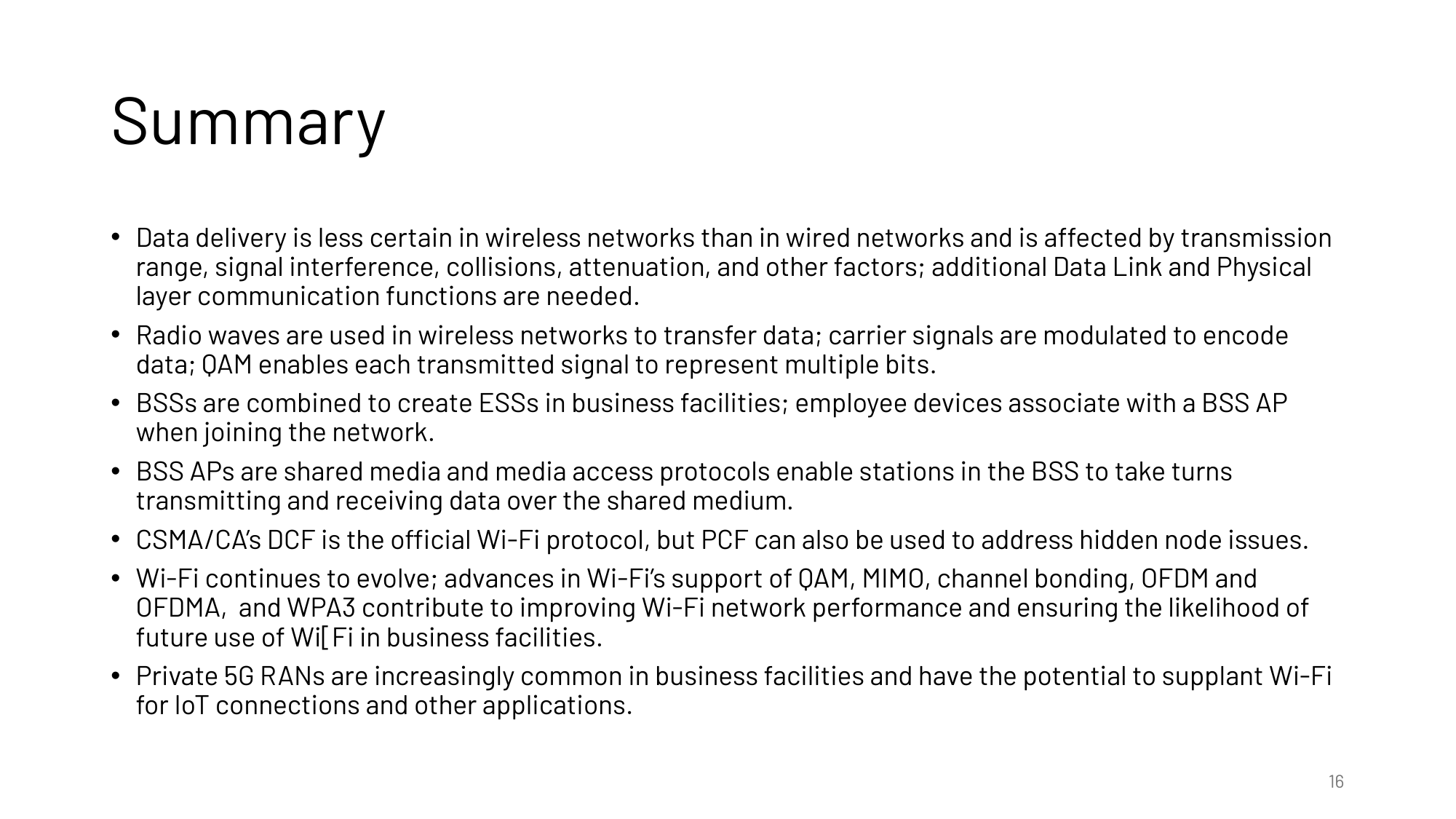

# Summary
Data delivery is less certain in wireless networks than in wired networks and is affected by transmission range, signal interference, collisions, attenuation, and other factors; additional Data Link and Physical layer communication functions are needed.
Radio waves are used in wireless networks to transfer data; carrier signals are modulated to encode data; QAM enables each transmitted signal to represent multiple bits.
BSSs are combined to create ESSs in business facilities; employee devices associate with a BSS AP when joining the network.
BSS APs are shared media and media access protocols enable stations in the BSS to take turns transmitting and receiving data over the shared medium.
CSMA/CA’s DCF is the official Wi-Fi protocol, but PCF can also be used to address hidden node issues.
Wi-Fi continues to evolve; advances in Wi-Fi’s support of QAM, MIMO, channel bonding, OFDM and OFDMA,  and WPA3 contribute to improving Wi-Fi network performance and ensuring the likelihood of future use of Wi[Fi in business facilities.
Private 5G RANs are increasingly common in business facilities and have the potential to supplant Wi-Fi for IoT connections and other applications.

16